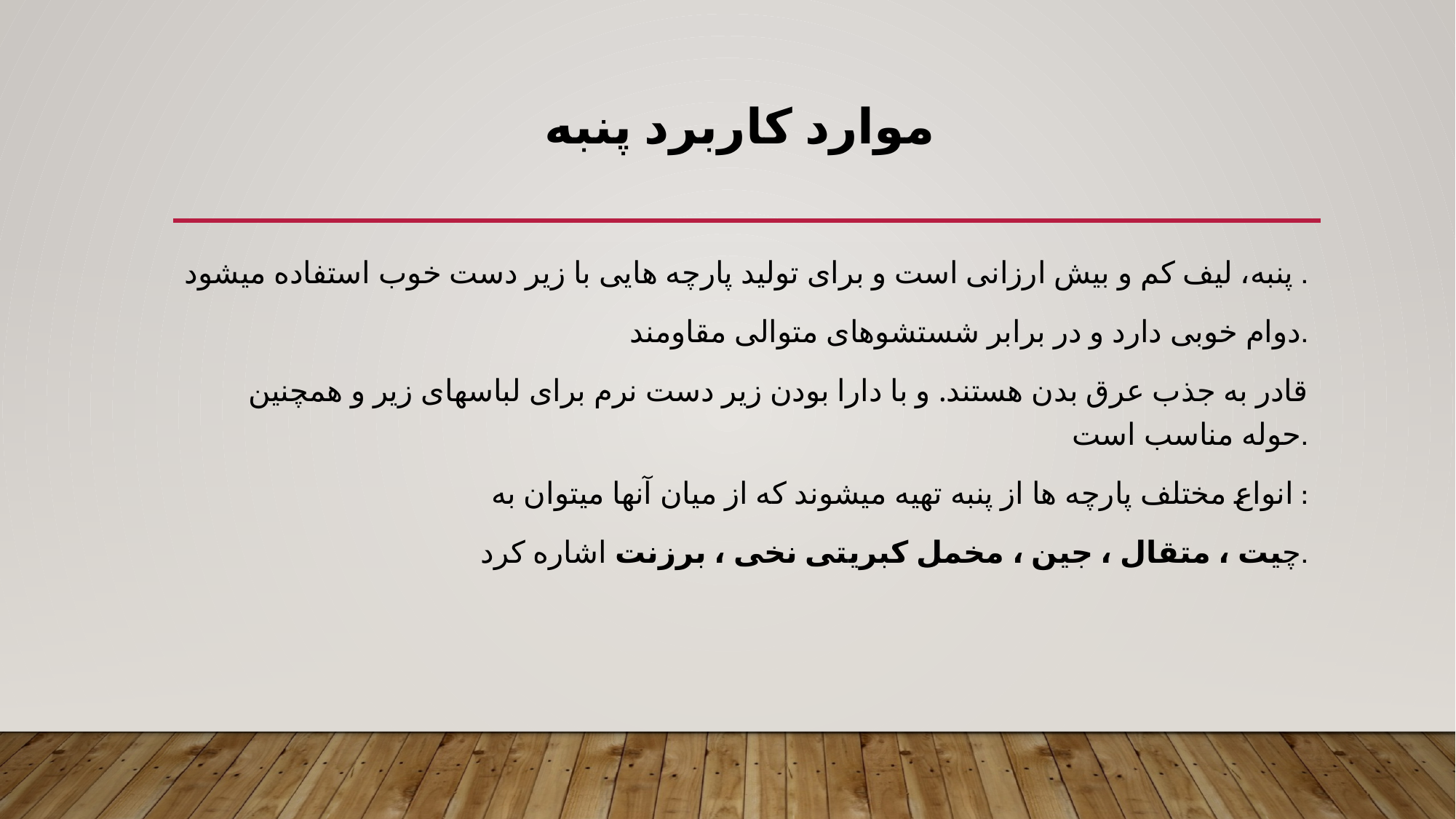

# موارد کاربرد پنبه
پنبه، لیف کم و بیش ارزانی است و برای تولید پارچه هایی با زیر دست خوب استفاده میشود .
دوام خوبی دارد و در برابر شستشوهای متوالی مقاومند.
قادر به جذب عرق بدن هستند. و با دارا بودن زیر دست نرم برای لباسهای زیر و همچنین حوله مناسب است.
انواع مختلف پارچه ها از پنبه تهیه میشوند که از میان آنها میتوان به :
چیت ، متقال ، جین ، مخمل کبریتی نخی ، برزنت اشاره کرد.